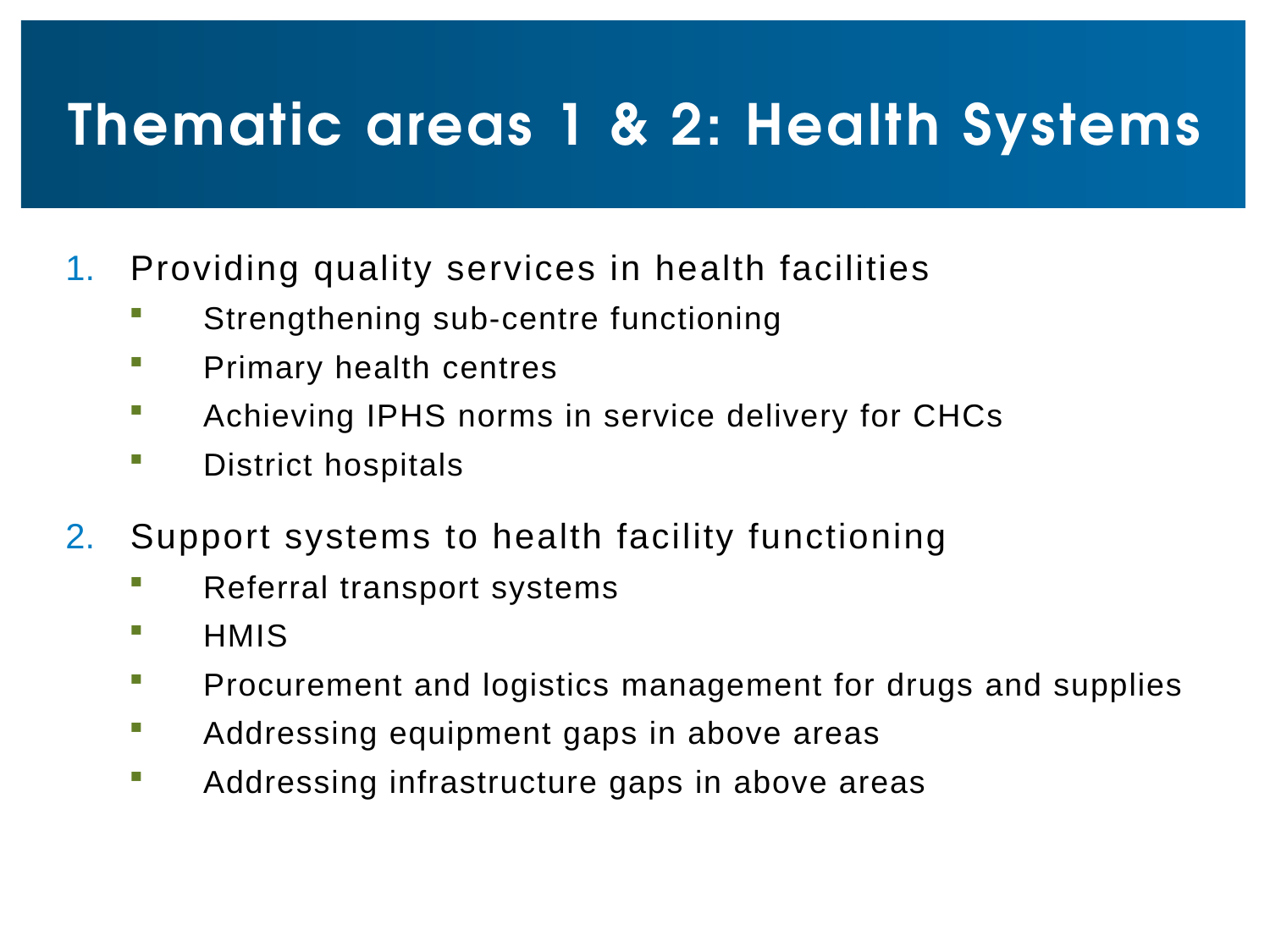

# Thematic areas 1 & 2: Health Systems
Providing quality services in health facilities
Strengthening sub-centre functioning
Primary health centres
Achieving IPHS norms in service delivery for CHCs
District hospitals
Support systems to health facility functioning
Referral transport systems
HMIS
Procurement and logistics management for drugs and supplies
Addressing equipment gaps in above areas
Addressing infrastructure gaps in above areas